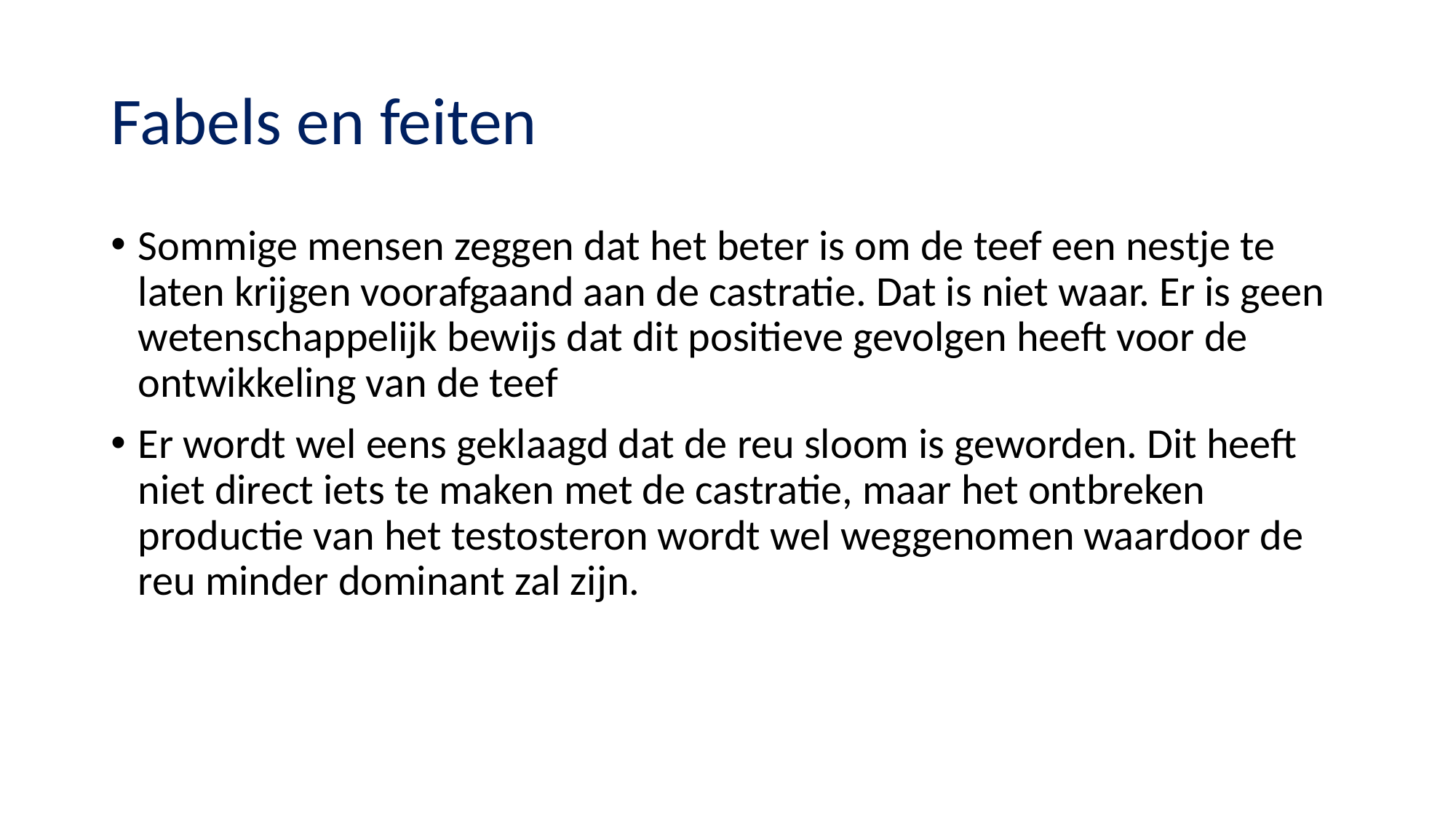

# Fabels en feiten
Sommige mensen zeggen dat het beter is om de teef een nestje te laten krijgen voorafgaand aan de castratie. Dat is niet waar. Er is geen wetenschappelijk bewijs dat dit positieve gevolgen heeft voor de ontwikkeling van de teef
Er wordt wel eens geklaagd dat de reu sloom is geworden. Dit heeft niet direct iets te maken met de castratie, maar het ontbreken productie van het testosteron wordt wel weggenomen waardoor de reu minder dominant zal zijn.